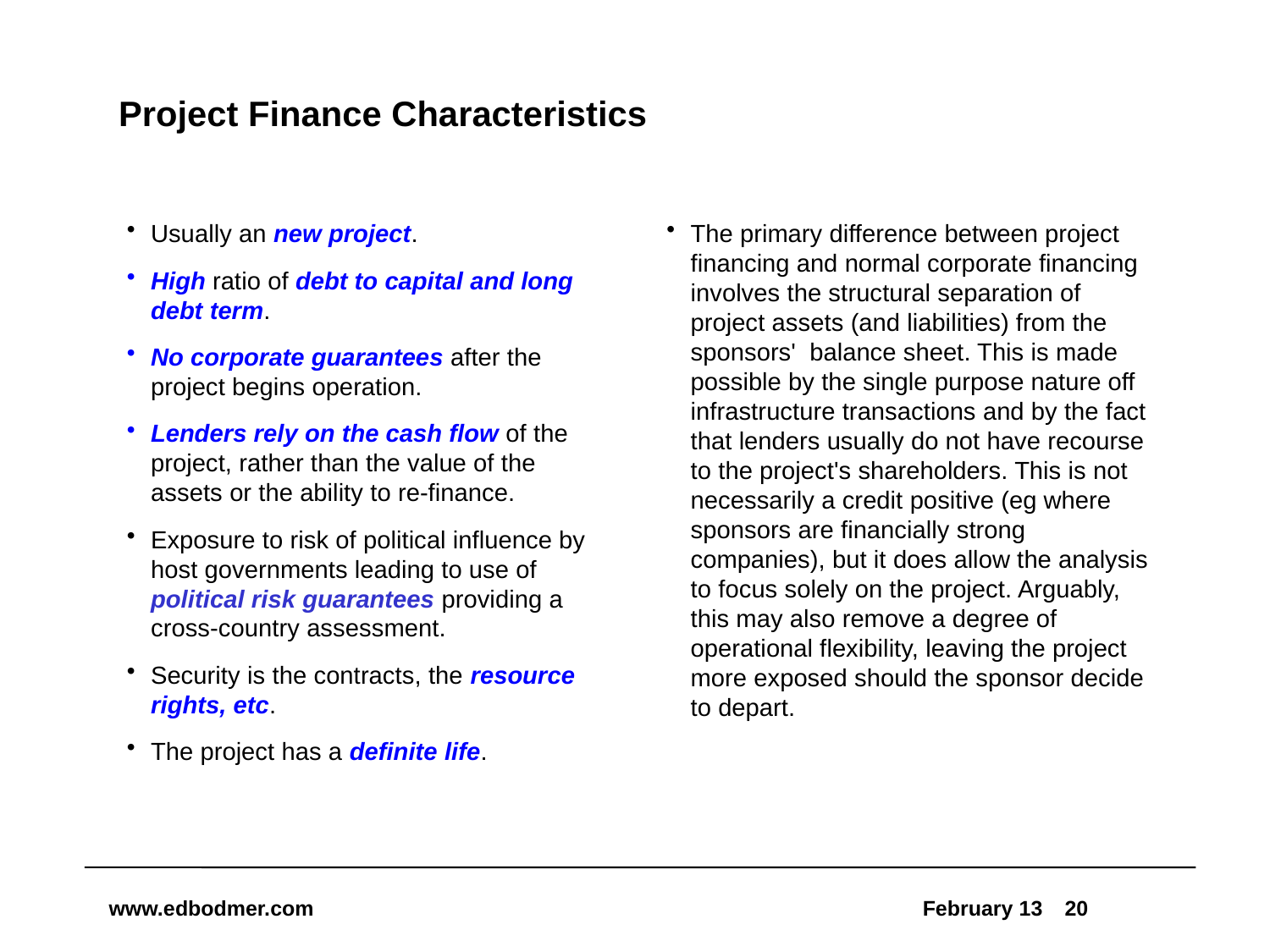

# Project Finance Characteristics
Usually an new project.
High ratio of debt to capital and long debt term.
No corporate guarantees after the project begins operation.
Lenders rely on the cash flow of the project, rather than the value of the assets or the ability to re-finance.
Exposure to risk of political influence by host governments leading to use of political risk guarantees providing a cross-country assessment.
Security is the contracts, the resource rights, etc.
The project has a definite life.
The primary difference between project financing and normal corporate financing involves the structural separation of project assets (and liabilities) from the sponsors'  balance sheet. This is made possible by the single purpose nature off infrastructure transactions and by the fact that lenders usually do not have recourse to the project's shareholders. This is not necessarily a credit positive (eg where sponsors are financially strong companies), but it does allow the analysis to focus solely on the project. Arguably, this may also remove a degree of operational flexibility, leaving the project more exposed should the sponsor decide to depart.